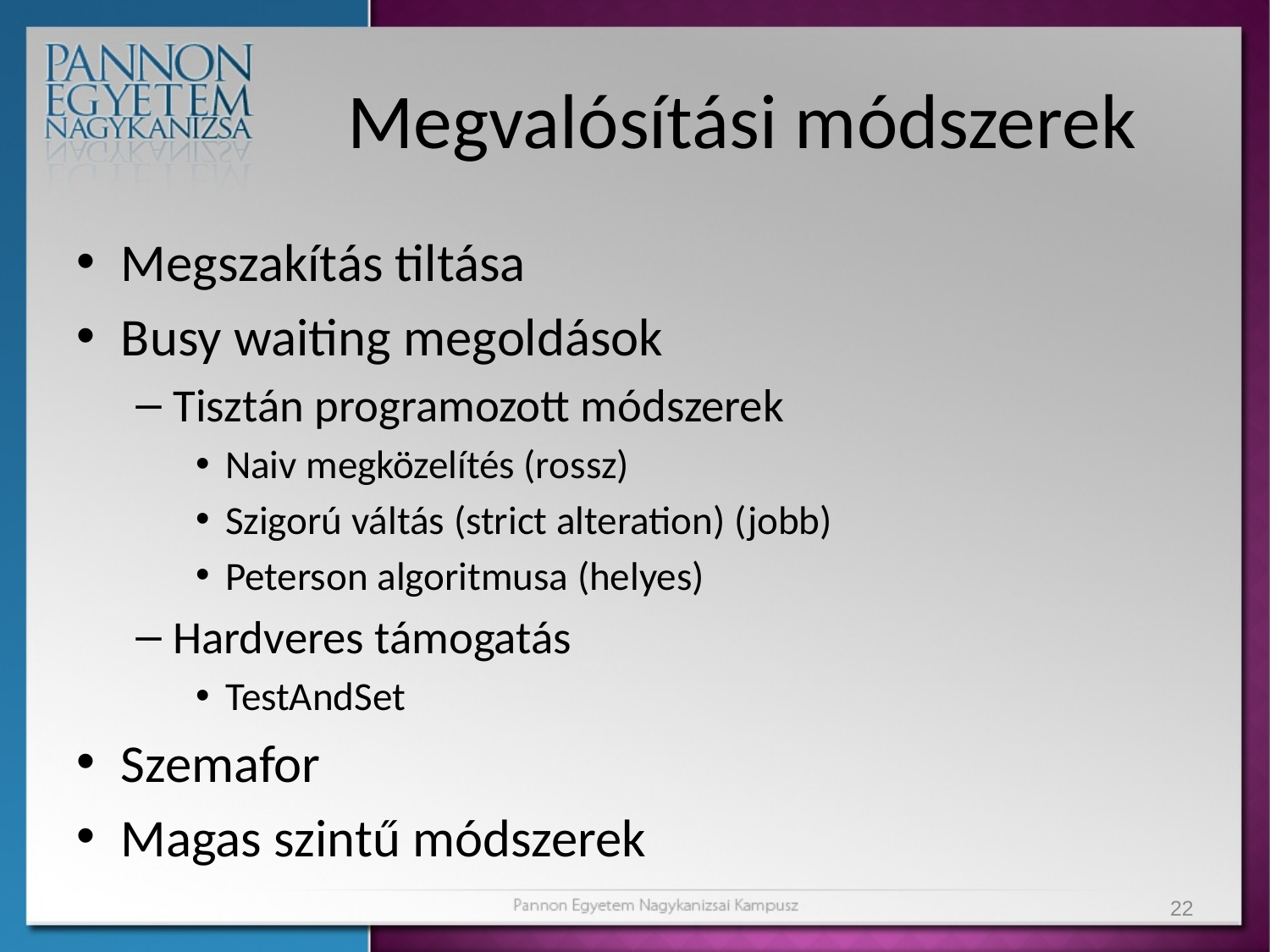

# Megvalósítási módszerek
Megszakítás tiltása
Busy waiting megoldások
Tisztán programozott módszerek
Naiv megközelítés (rossz)
Szigorú váltás (strict alteration) (jobb)
Peterson algoritmusa (helyes)
Hardveres támogatás
TestAndSet
Szemafor
Magas szintű módszerek
22